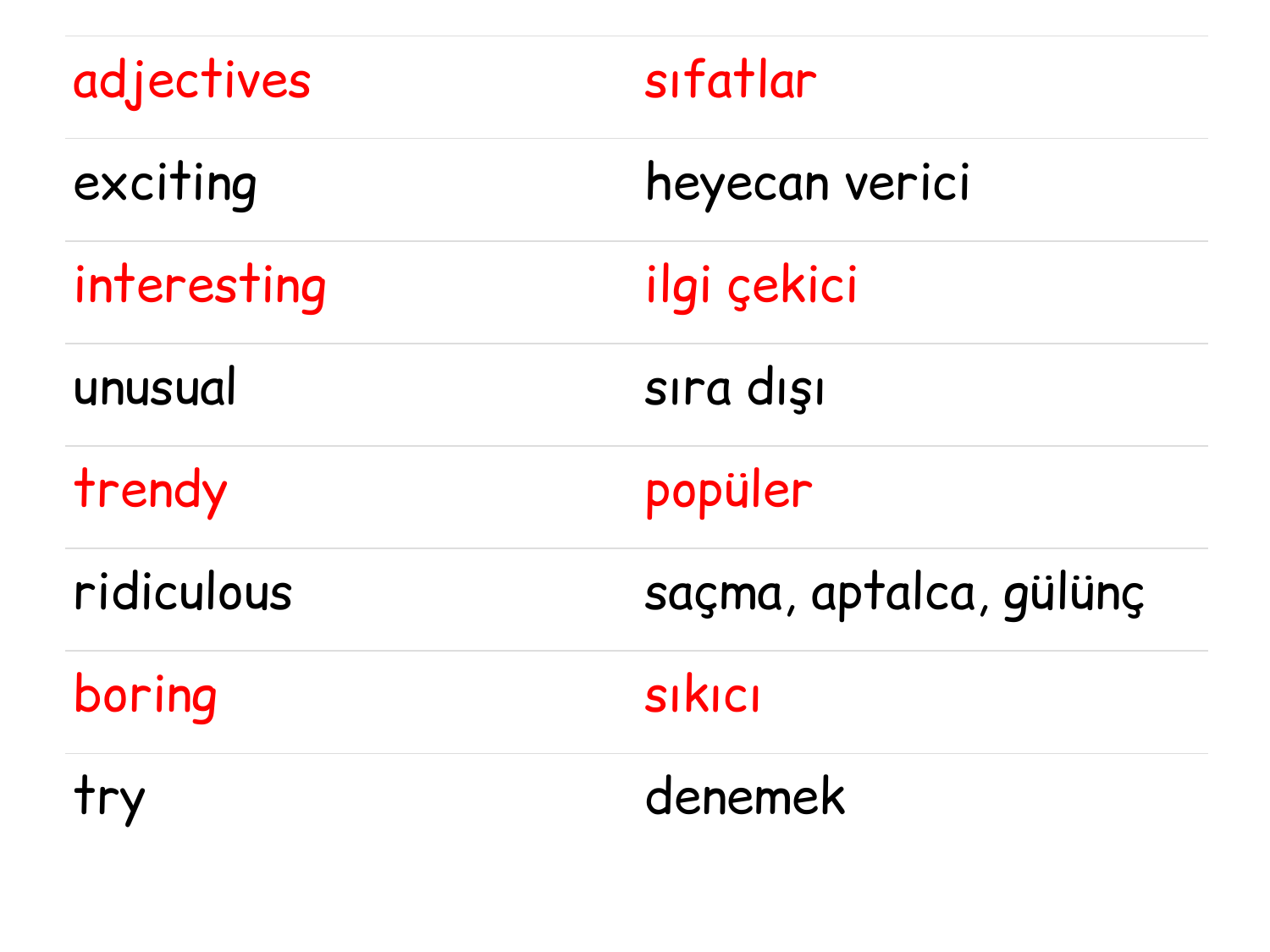

| adjectives | sıfatlar |
| --- | --- |
| exciting | heyecan verici |
| interesting | ilgi çekici |
| unusual | sıra dışı |
| trendy | popüler |
| ridiculous | saçma, aptalca, gülünç |
| boring | sıkıcı |
| try | denemek |
#